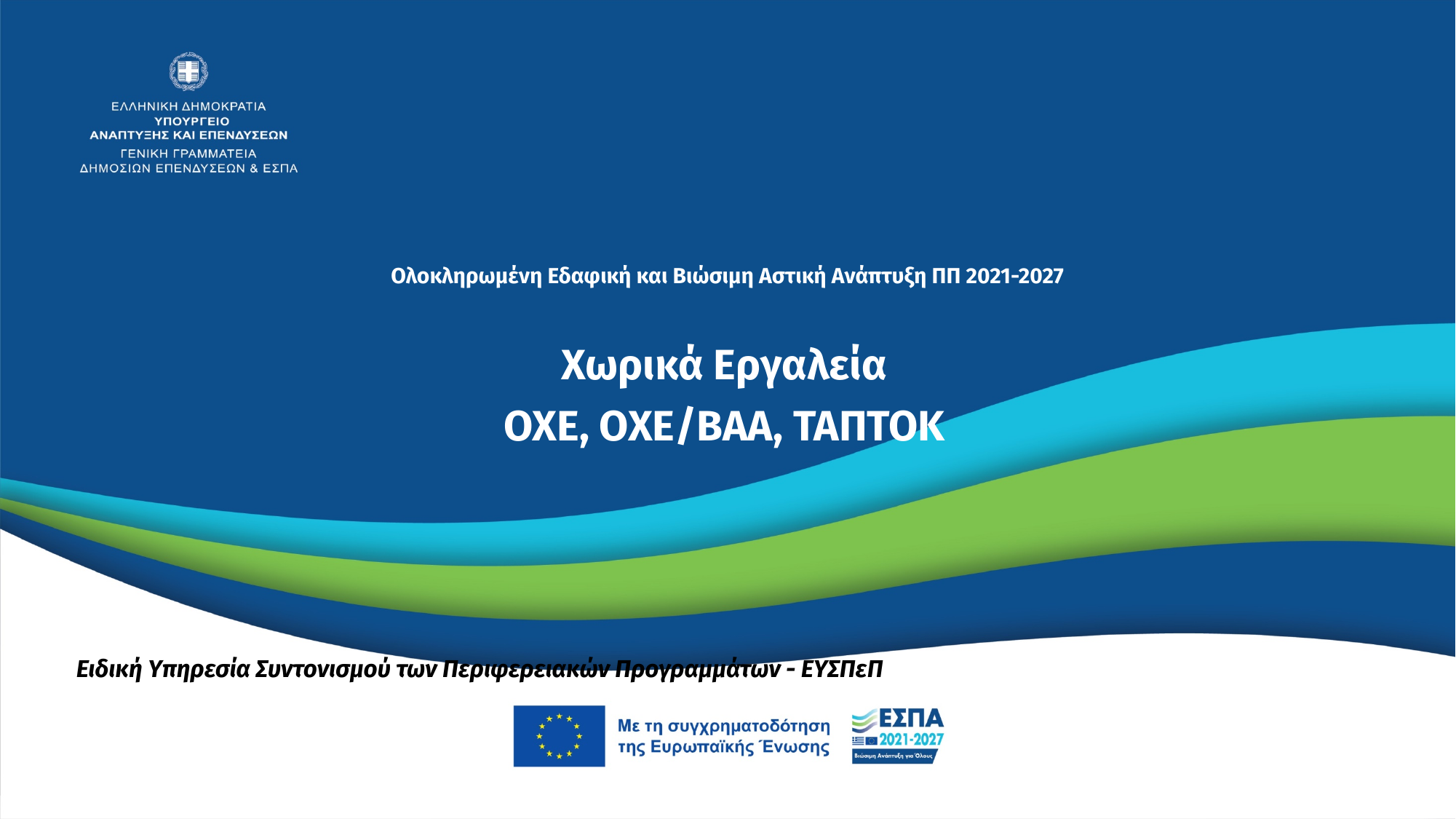

# Ολοκληρωμένη Εδαφική και Βιώσιμη Αστική Ανάπτυξη ΠΠ 2021-2027
Χωρικά Εργαλεία
ΟΧΕ, ΟΧΕ/ΒΑΑ, ΤΑΠΤΟΚ

Ειδική Υπηρεσία Συντονισμού των Περιφερειακών Προγραμμάτων - ΕΥΣΠεΠ